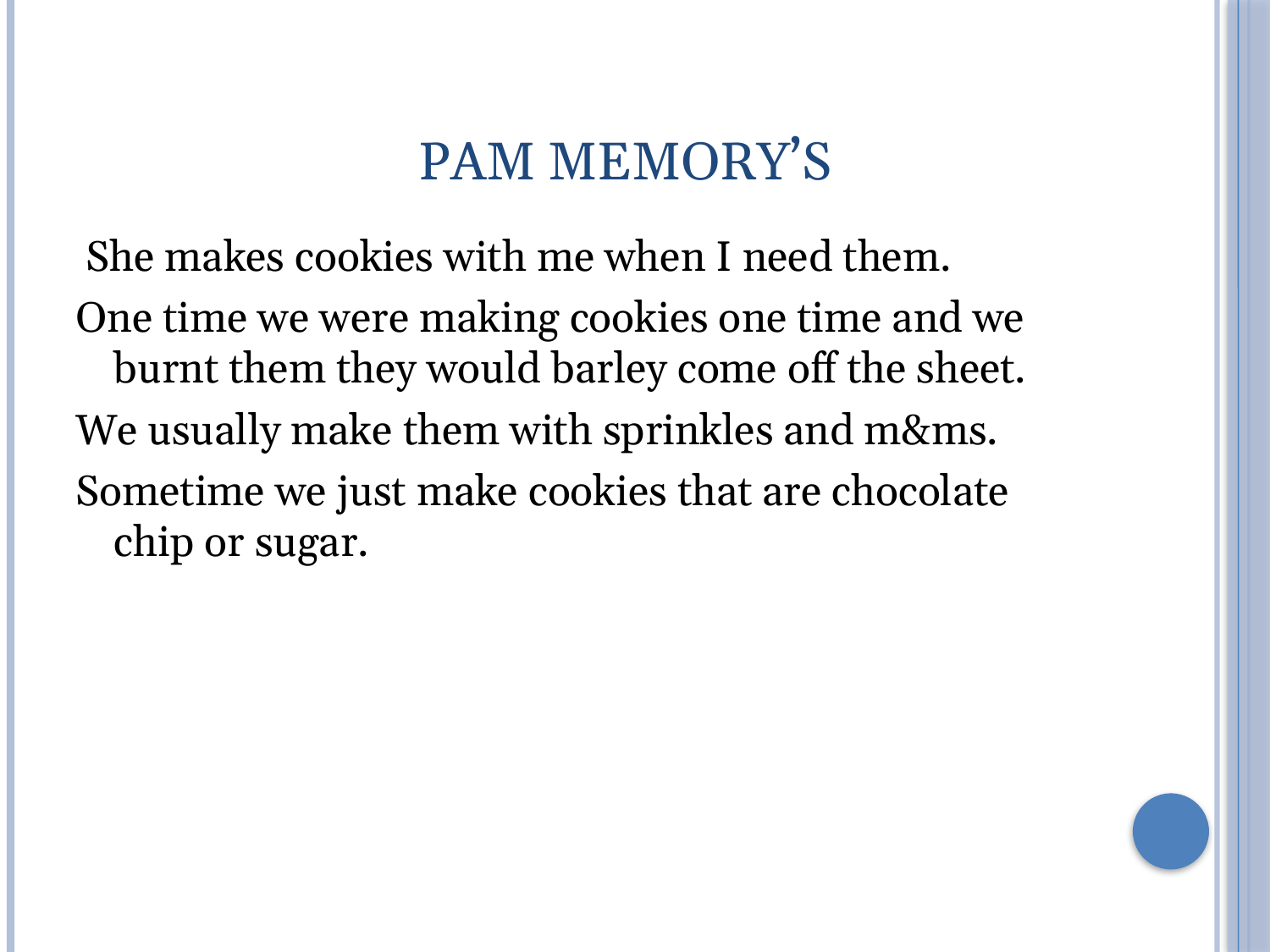

# Pam memory’s
 She makes cookies with me when I need them.
One time we were making cookies one time and we burnt them they would barley come off the sheet.
We usually make them with sprinkles and m&ms.
Sometime we just make cookies that are chocolate chip or sugar.